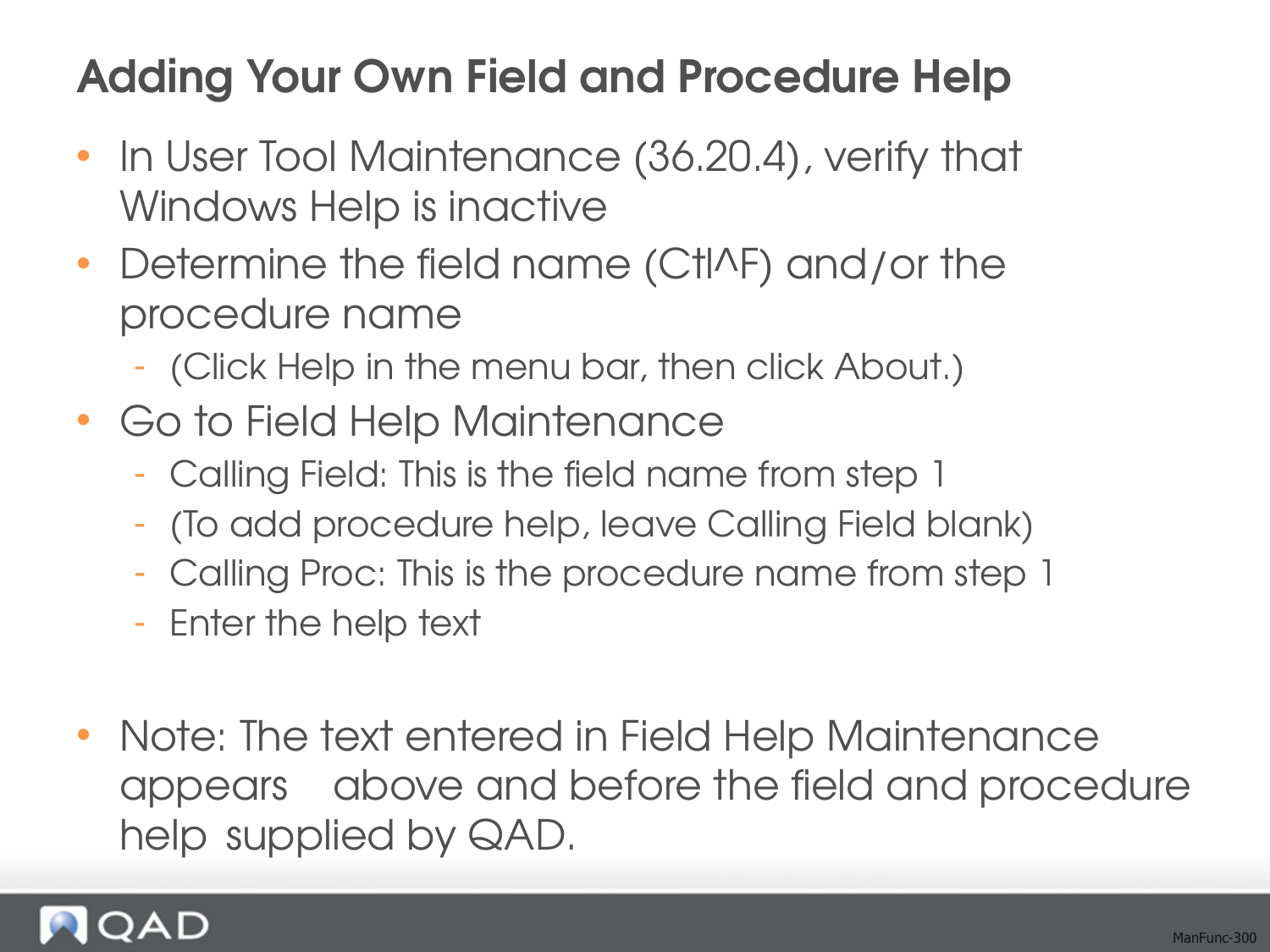

# Adding Your Own Field and Procedure Help
In User Tool Maintenance (36.20.4), verify that Windows Help is inactive
Determine the field name (Ctl^F) and/or the procedure name
(Click Help in the menu bar, then click About.)
Go to Field Help Maintenance
Calling Field: This is the field name from step 1
(To add procedure help, leave Calling Field blank)
Calling Proc: This is the procedure name from step 1
Enter the help text

Note: The text entered in Field Help Maintenance appears 	above and before the field and procedure help 	supplied by QAD.

ManFunc-300